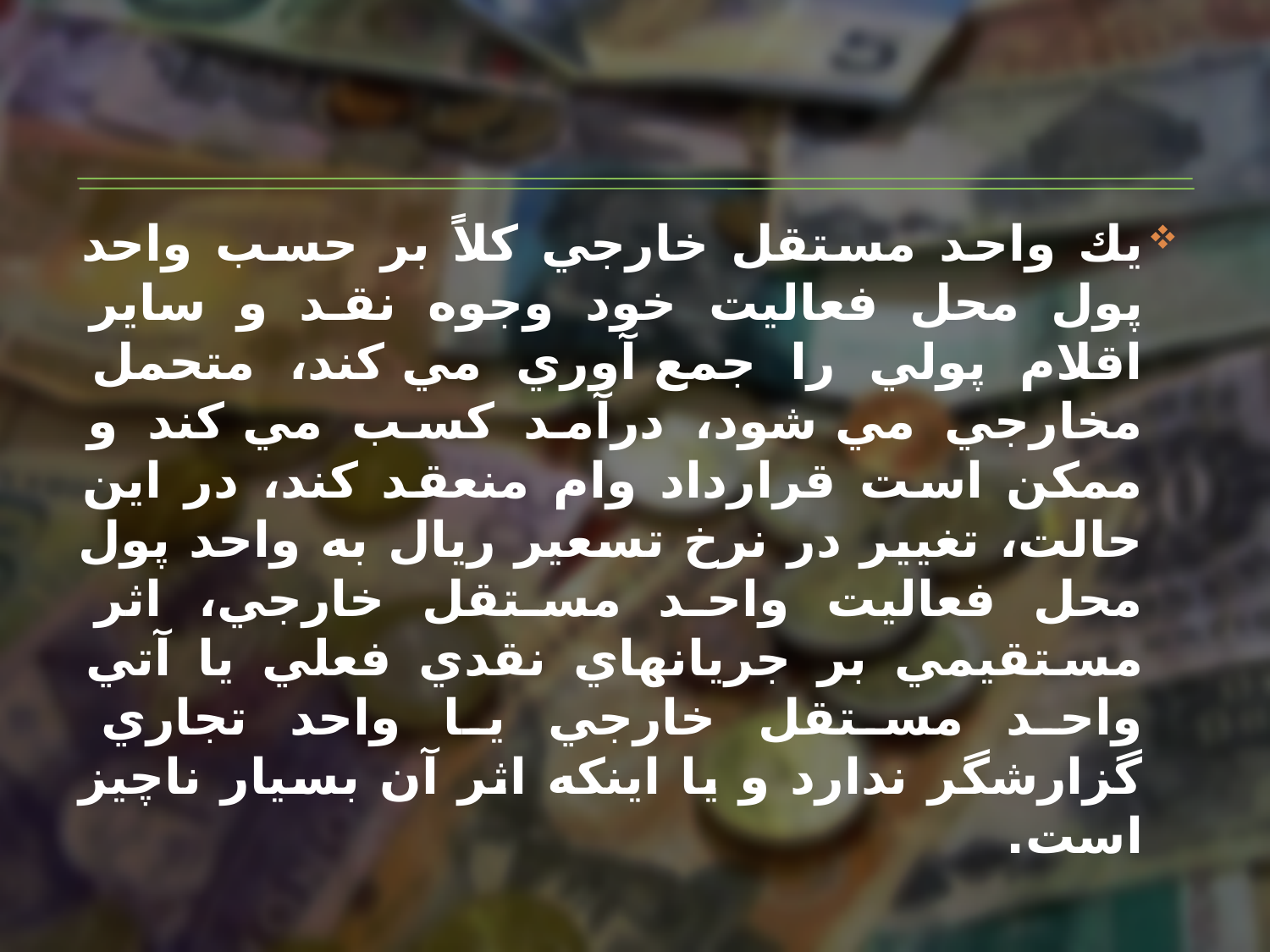

يك‌ واحد مستقل‌ خارجي‌ كلاً بر حسب‌ واحد پول‌ محل‌ فعاليت‌ خود وجوه‌ نقد و ساير اقلام‌ پولي‌ را جمع‌ آوري‌ مي‌ كند، متحمل‌ مخارجي‌ مي‌ شود، درآمد كسب‌ مي‌ كند و ممكن‌ است‌ قرارداد وام‌ منعقد كند، در اين‌ حالت‌، تغيير در نرخ‌ تسعير ريال‌ به‌ واحد پول‌ محل‌ فعاليت‌ واحد مستقل‌ خارجي‌، اثر مستقيمي‌ بر جريانهاي‌ نقدي‌ فعلي‌ يا آتي‌ واحد مستقل‌ خارجي‌ يا واحد تجاري‌ گزارشگر ندارد و يا اينكه‌ اثر آن‌ بسيار ناچيز است‌.